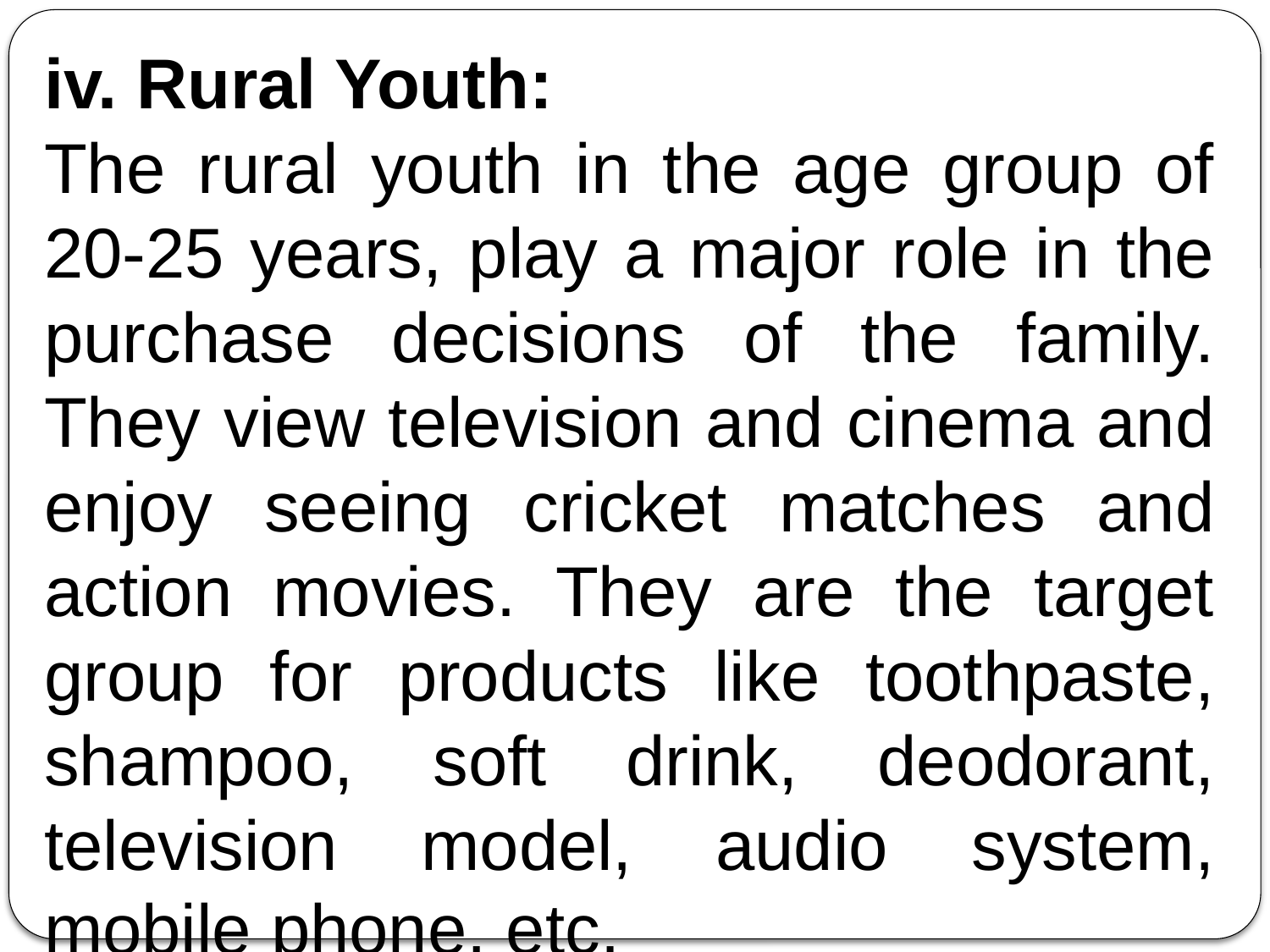

iv. Rural Youth:
The rural youth in the age group of 20-25 years, play a major role in the purchase decisions of the family. They view television and cinema and enjoy seeing cricket matches and action movies. They are the target group for products like toothpaste, shampoo, soft drink, deodorant, television model, audio system, mobile phone, etc.